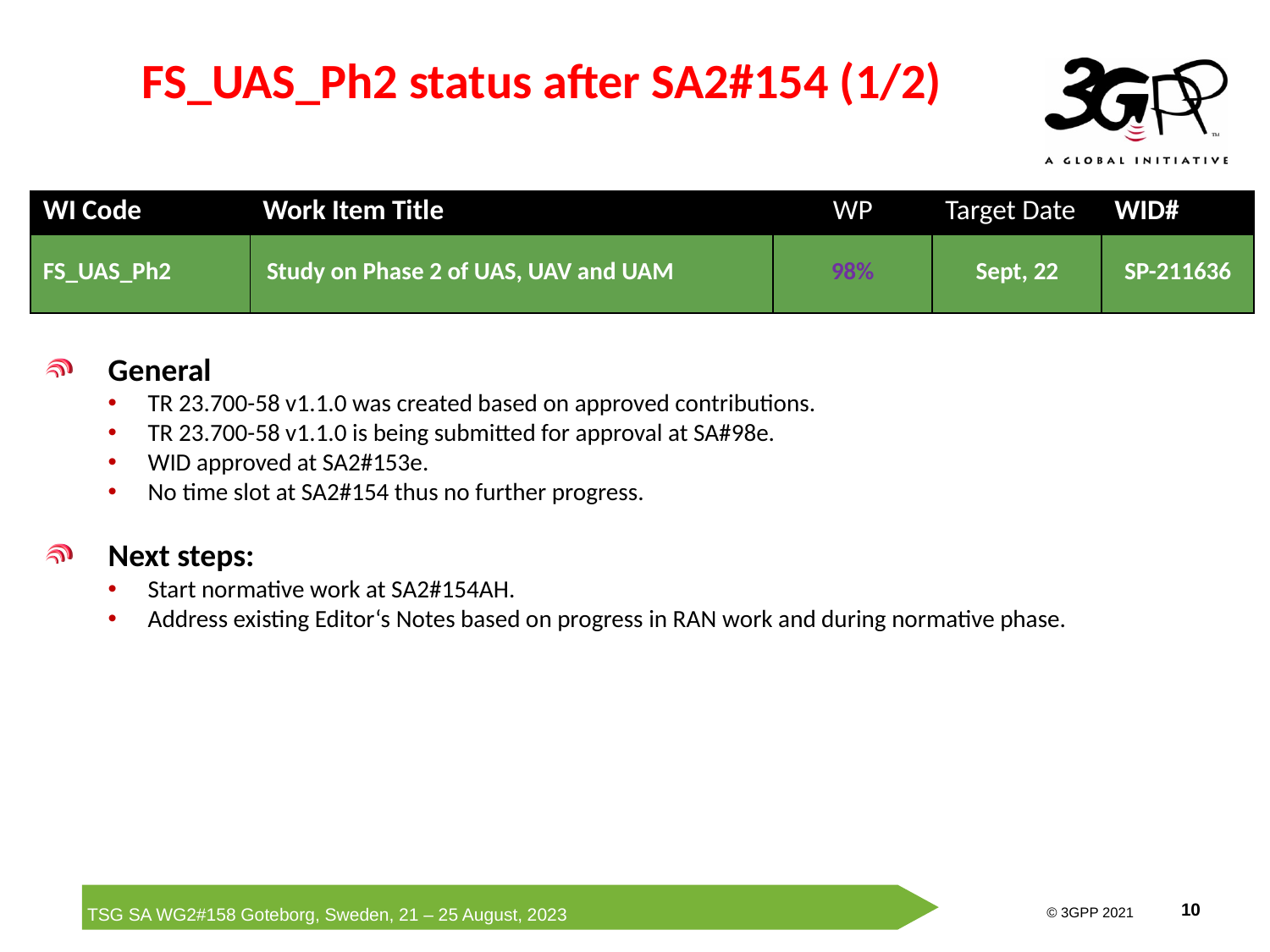

# FS_UAS_Ph2 status after SA2#154 (1/2)
| WI Code | Work Item Title | WP | Target Date | WID# |
| --- | --- | --- | --- | --- |
| FS\_UAS\_Ph2 | Study on Phase 2 of UAS, UAV and UAM | 98% | Sept, 22 | SP-211636 |
General
TR 23.700-58 v1.1.0 was created based on approved contributions.
TR 23.700-58 v1.1.0 is being submitted for approval at SA#98e.
WID approved at SA2#153e.
No time slot at SA2#154 thus no further progress.

Next steps:
Start normative work at SA2#154AH.
Address existing Editor‘s Notes based on progress in RAN work and during normative phase.